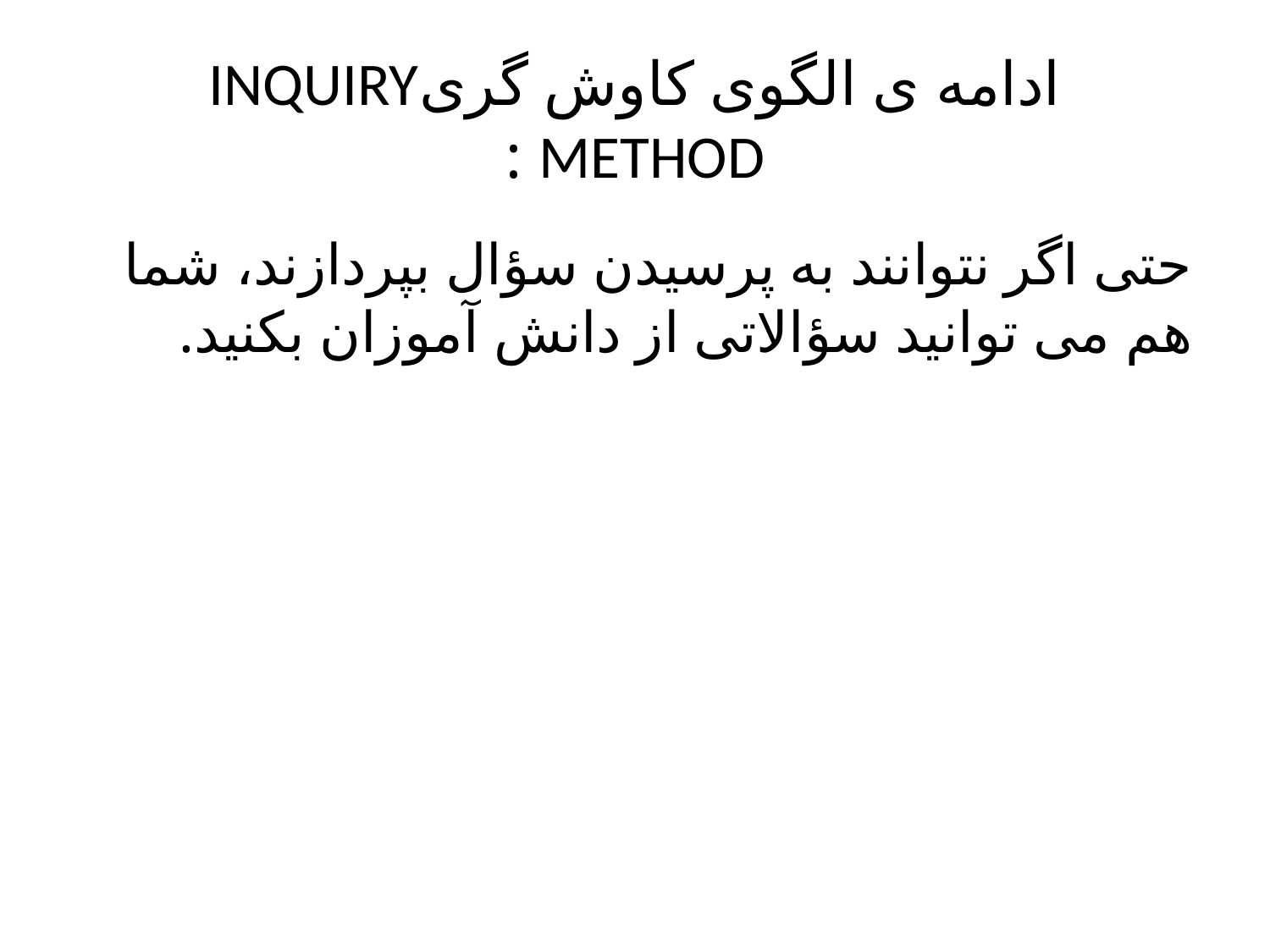

# ادامه ی الگوی کاوش گریINQUIRY METHOD :
حتی اگر نتوانند به پرسیدن سؤال بپردازند، شما هم می توانید سؤالاتی از دانش آموزان بکنید.